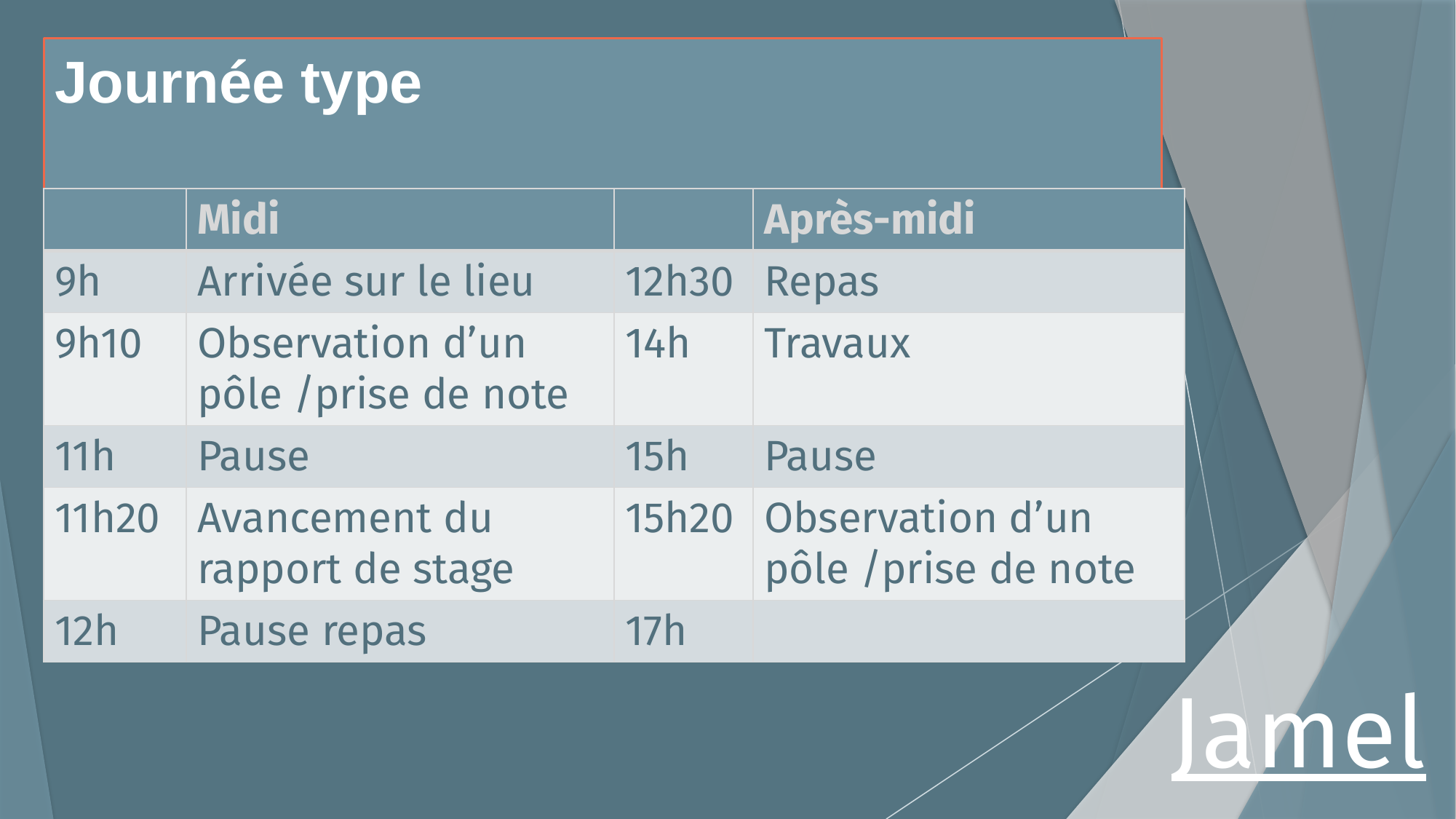

# Journée type
|  | Midi |  | Après-midi |
| --- | --- | --- | --- |
| 9h | Arrivée sur le lieu | 12h30 | Repas |
| 9h10 | Observation d’un pôle /prise de note | 14h | Travaux |
| 11h | Pause | 15h | Pause |
| 11h20 | Avancement du rapport de stage | 15h20 | Observation d’un pôle /prise de note |
| 12h | Pause repas | 17h |  |
Jamel